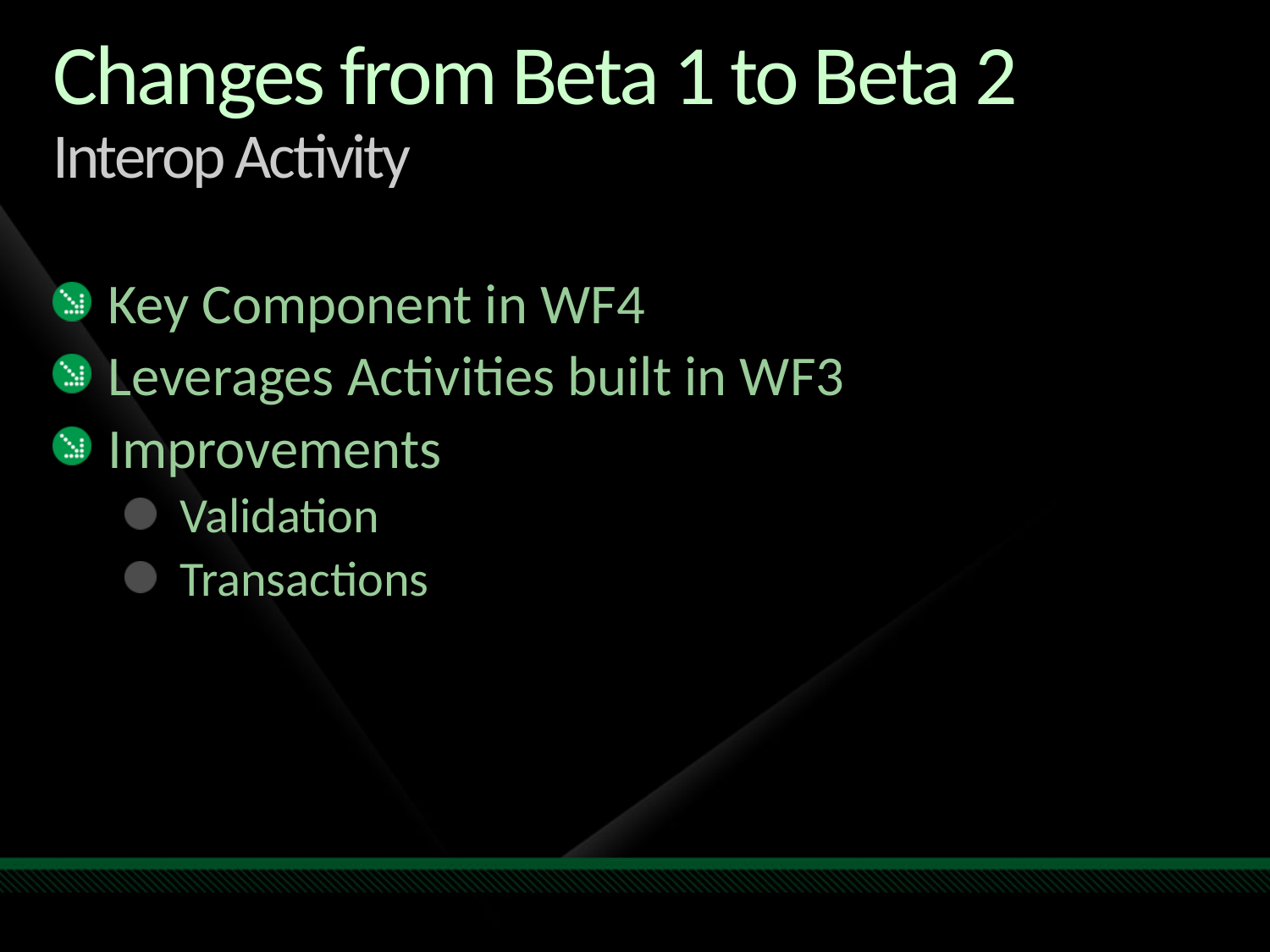

# Changes from Beta 1 to Beta 2 Interop Activity

Key Component in WF4
Leverages Activities built in WF3
Improvements
Validation
Transactions